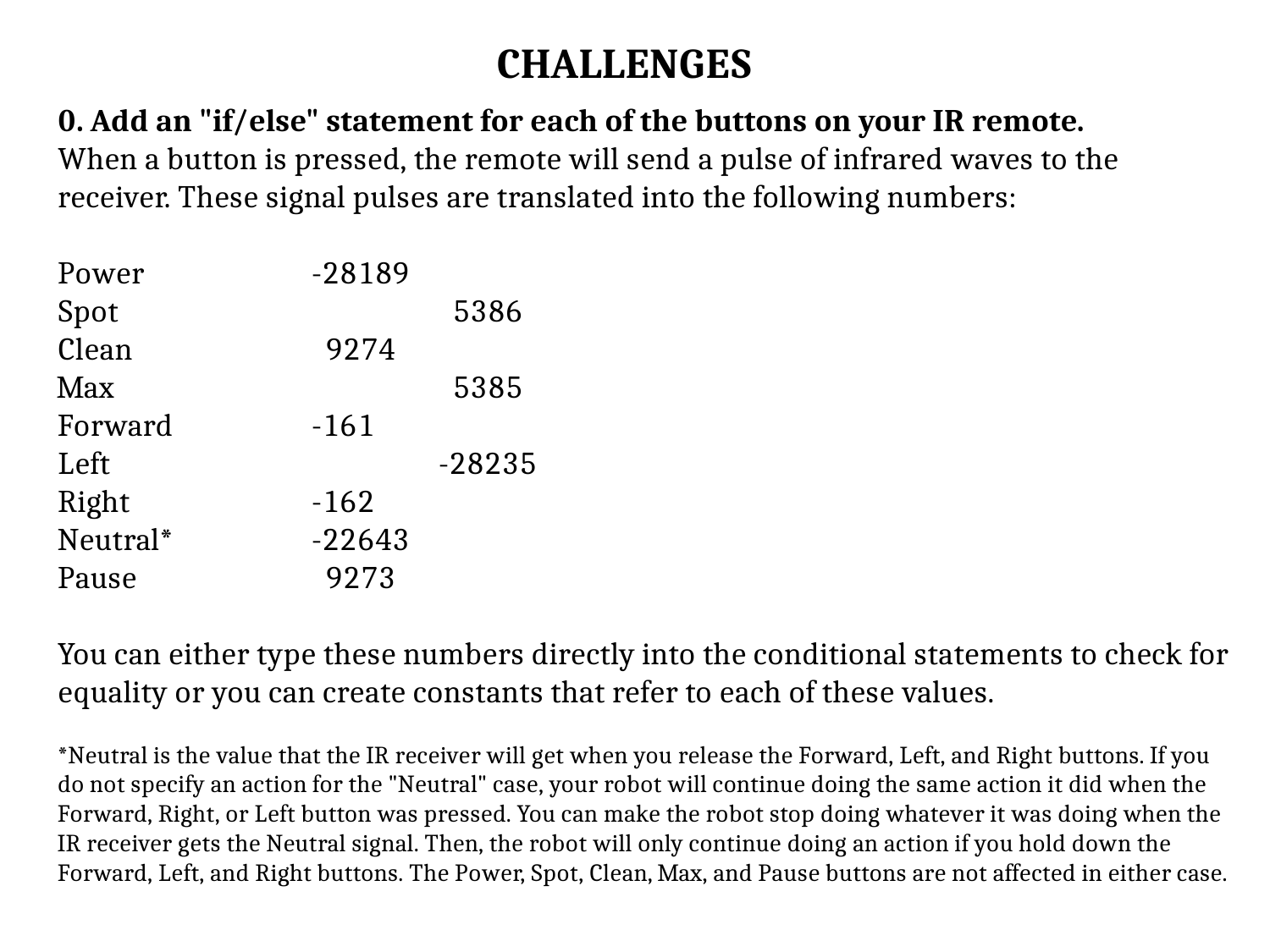

CHALLENGES
0. Add an "if/else" statement for each of the buttons on your IR remote.
When a button is pressed, the remote will send a pulse of infrared waves to the receiver. These signal pulses are translated into the following numbers:

Power		-28189
Spot			  5386
Clean		  9274
Max			  5385
Forward		-161
Left			-28235
Right		-162
Neutral*		-22643
Pause		  9273

You can either type these numbers directly into the conditional statements to check for equality or you can create constants that refer to each of these values.

*Neutral is the value that the IR receiver will get when you release the Forward, Left, and Right buttons. If you do not specify an action for the "Neutral" case, your robot will continue doing the same action it did when the Forward, Right, or Left button was pressed. You can make the robot stop doing whatever it was doing when the IR receiver gets the Neutral signal. Then, the robot will only continue doing an action if you hold down the Forward, Left, and Right buttons. The Power, Spot, Clean, Max, and Pause buttons are not affected in either case.